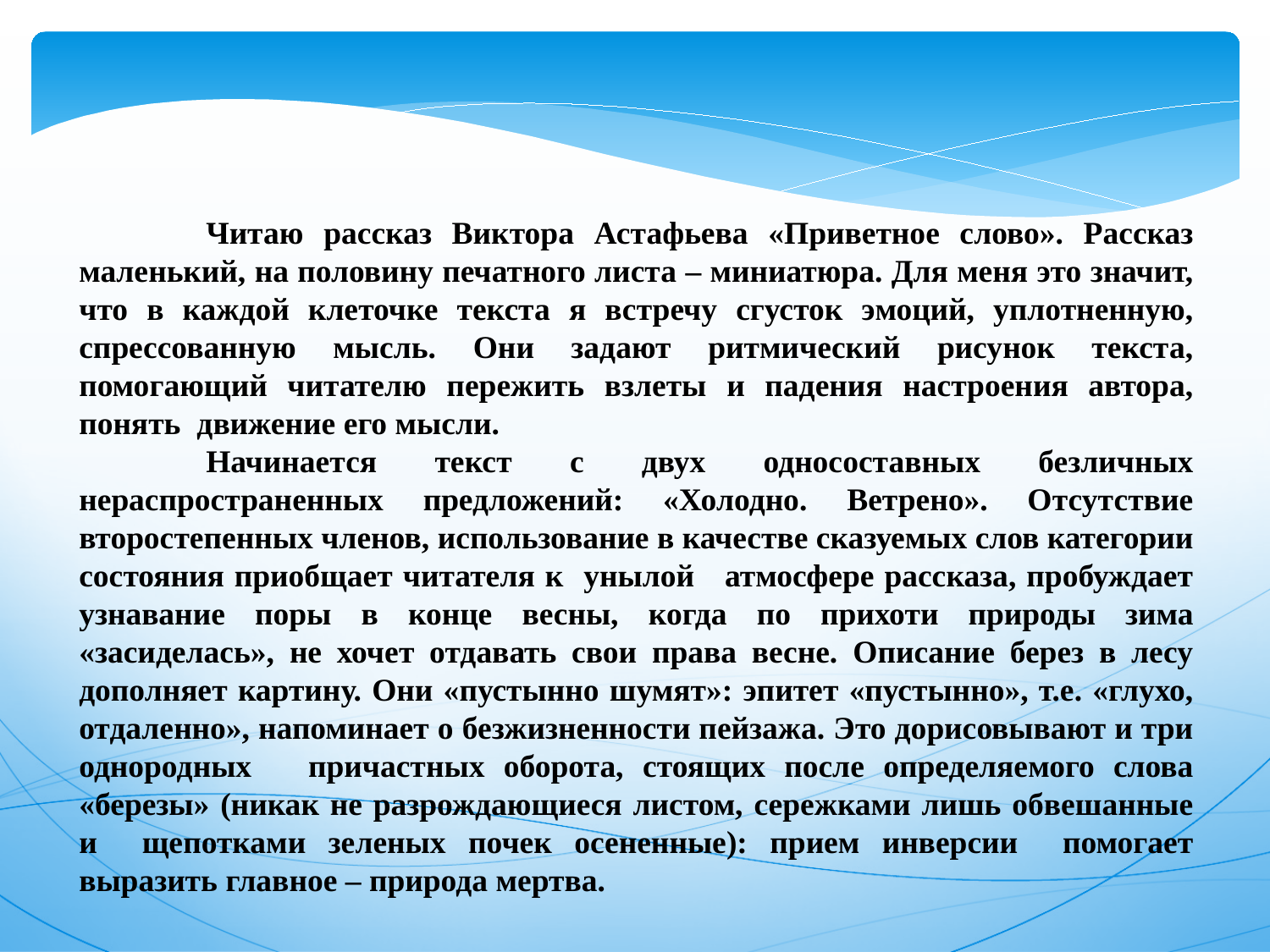

Читаю рассказ Виктора Астафьева «Приветное слово». Рассказ маленький, на половину печатного листа – миниатюра. Для меня это значит, что в каждой клеточке текста я встречу сгусток эмоций, уплотненную, спрессованную мысль. Они задают ритмический рисунок текста, помогающий читателю пережить взлеты и падения настроения автора, понять  движение его мысли.
	Начинается текст с двух односоставных безличных нераспространенных предложений: «Холодно. Ветрено». Отсутствие второстепенных членов, использование в качестве сказуемых слов категории состояния приобщает читателя к  унылой   атмосфере рассказа, пробуждает узнавание поры в конце весны, когда по прихоти природы зима «засиделась», не хочет отдавать свои права весне. Описание берез в лесу дополняет картину. Они «пустынно шумят»: эпитет «пустынно», т.е. «глухо, отдаленно», напоминает о безжизненности пейзажа. Это дорисовывают и три однородных   причастных оборота, стоящих после определяемого слова «березы» (никак не разрождающиеся листом, сережками лишь обвешанные и  щепотками зеленых почек осененные): прием инверсии  помогает выразить главное – природа мертва.